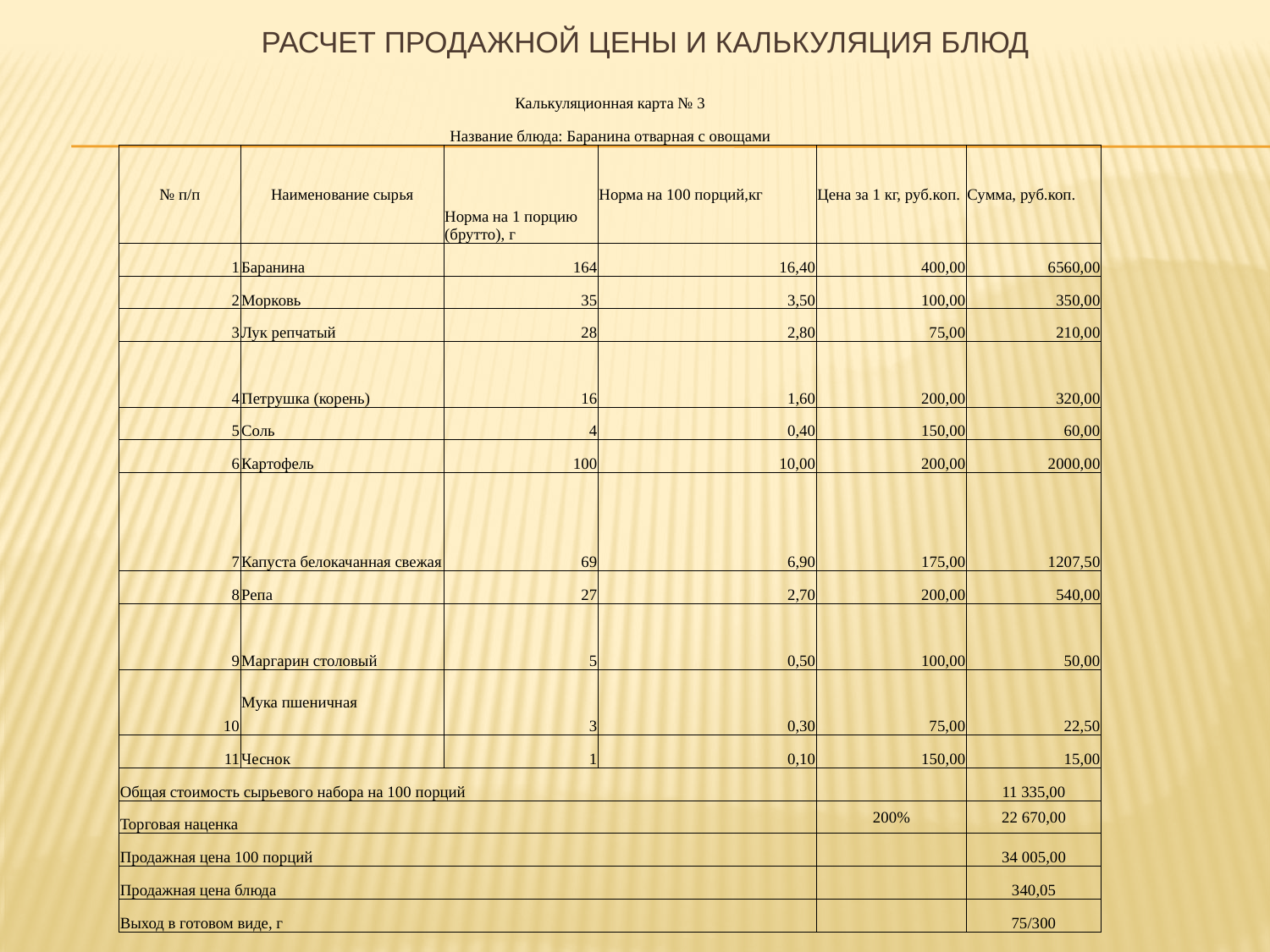

# Расчет продажной цены и калькуляция блюд
| Калькуляционная карта № 3 |  |  |  |  |  |
| --- | --- | --- | --- | --- | --- |
| Название блюда: Баранина отварная с овощами |  |  |  |  |  |
| № п/п | Наименование сырья | Норма на 1 порцию (брутто), г | Норма на 100 порций,кг | Цена за 1 кг, руб.коп. | Сумма, руб.коп. |
| 1 | Баранина | 164 | 16,40 | 400,00 | 6560,00 |
| 2 | Морковь | 35 | 3,50 | 100,00 | 350,00 |
| 3 | Лук репчатый | 28 | 2,80 | 75,00 | 210,00 |
| 4 | Петрушка (корень) | 16 | 1,60 | 200,00 | 320,00 |
| 5 | Соль | 4 | 0,40 | 150,00 | 60,00 |
| 6 | Картофель | 100 | 10,00 | 200,00 | 2000,00 |
| 7 | Капуста белокачанная свежая | 69 | 6,90 | 175,00 | 1207,50 |
| 8 | Репа | 27 | 2,70 | 200,00 | 540,00 |
| 9 | Маргарин столовый | 5 | 0,50 | 100,00 | 50,00 |
| 10 | Мука пшеничная | 3 | 0,30 | 75,00 | 22,50 |
| 11 | Чеснок | 1 | 0,10 | 150,00 | 15,00 |
| Общая стоимость сырьевого набора на 100 порций |  |  |  |  | 11 335,00 |
| Торговая наценка |  |  |  | 200% | 22 670,00 |
| Продажная цена 100 порций |  |  |  |  | 34 005,00 |
| Продажная цена блюда |  |  |  |  | 340,05 |
| Выход в готовом виде, г |  |  |  |  | 75/300 |